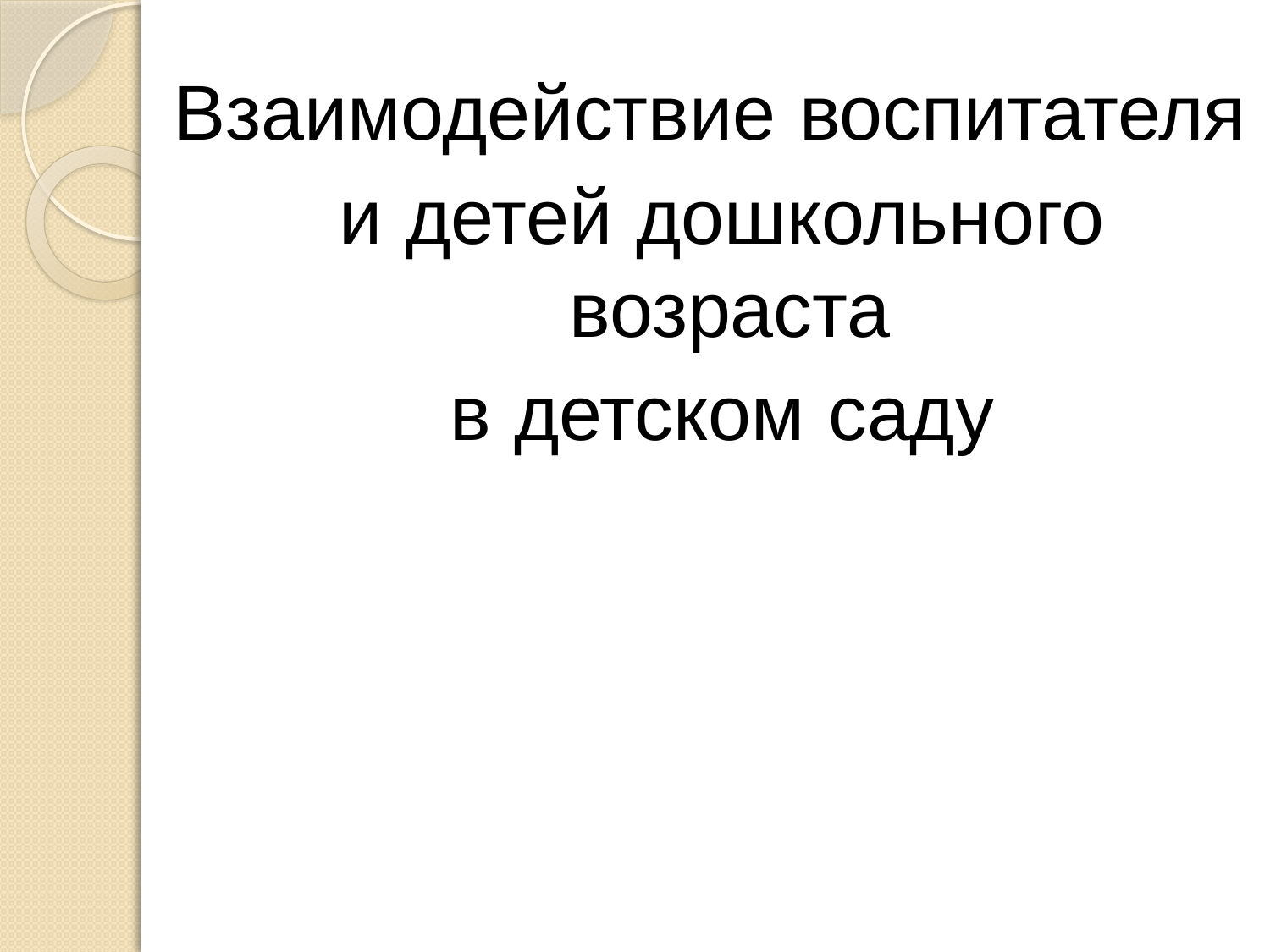

Взаимодействие воспитателя
и детей дошкольного возраста
в детском саду